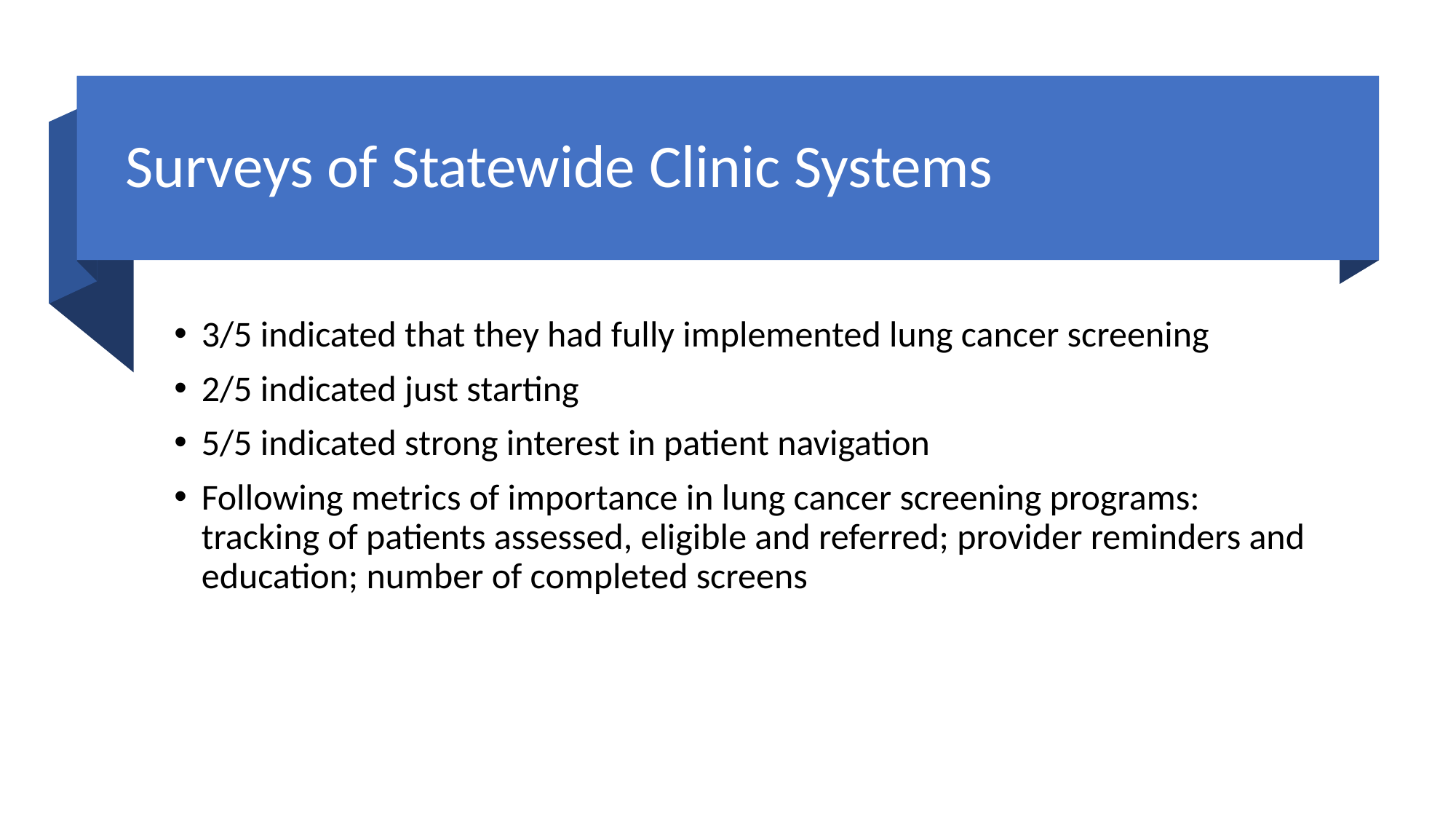

# Surveys of Statewide Clinic Systems

3/5 indicated that they had fully implemented lung cancer screening
2/5 indicated just starting
5/5 indicated strong interest in patient navigation
Following metrics of importance in lung cancer screening programs:  tracking of patients assessed, eligible and referred; provider reminders and education; number of completed screens